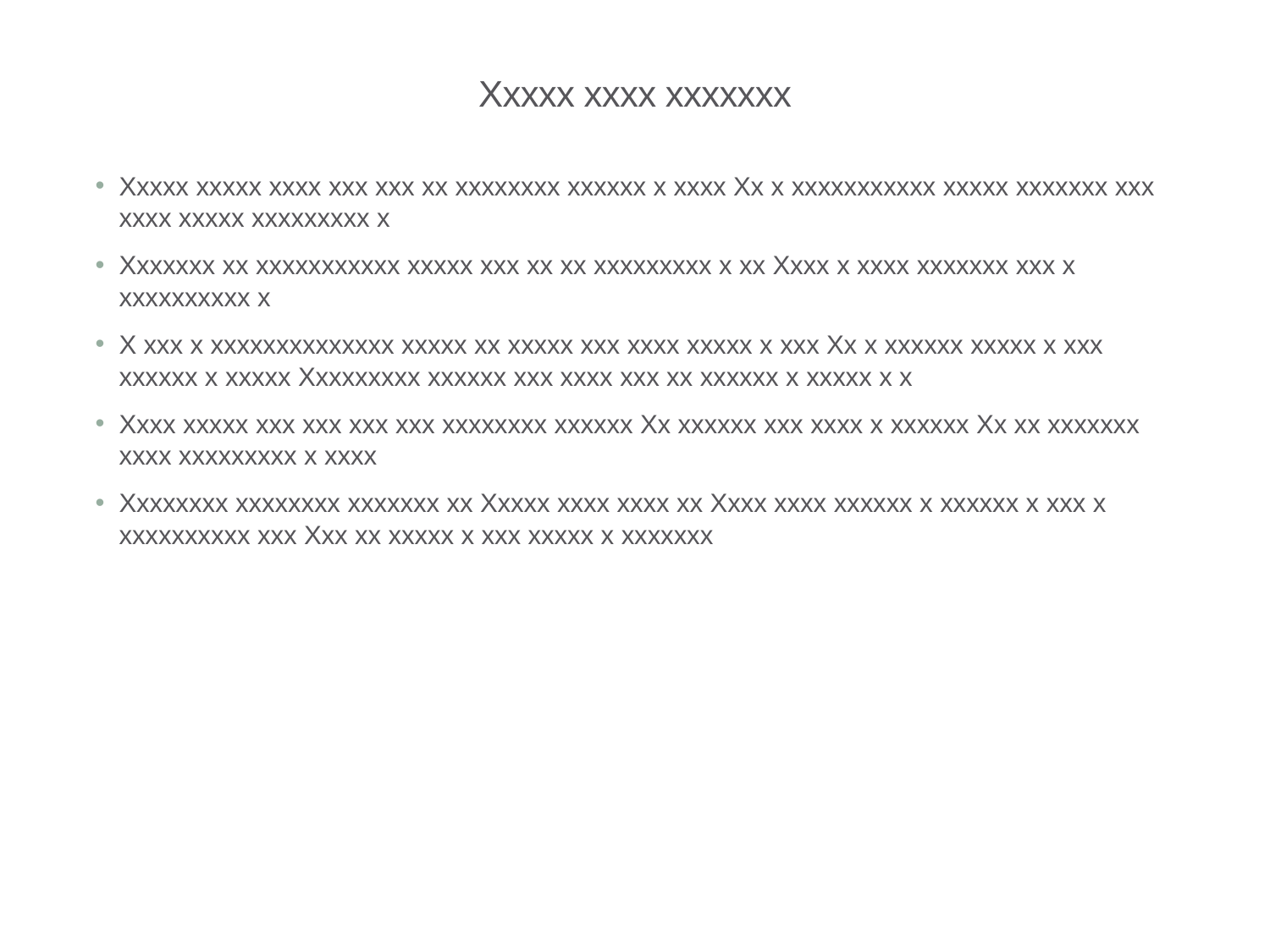

# Xxxxx xxxx xxxxxxx
Xxxxx xxxxx xxxx xxx xxx xx xxxxxxxx xxxxxx x xxxx Xx x xxxxxxxxxxx xxxxx xxxxxxx xxx xxxx xxxxx xxxxxxxxx x
Xxxxxxx xx xxxxxxxxxxx xxxxx xxx xx xx xxxxxxxxx x xx Xxxx x xxxx xxxxxxx xxx x xxxxxxxxxx x
X xxx x xxxxxxxxxxxxxx xxxxx xx xxxxx xxx xxxx xxxxx x xxx Xx x xxxxxx xxxxx x xxx xxxxxx x xxxxx Xxxxxxxxx xxxxxx xxx xxxx xxx xx xxxxxx x xxxxx x x
Xxxx xxxxx xxx xxx xxx xxx xxxxxxxx xxxxxx Xx xxxxxx xxx xxxx x xxxxxx Xx xx xxxxxxx xxxx xxxxxxxxx x xxxx
Xxxxxxxx xxxxxxxx xxxxxxx xx Xxxxx xxxx xxxx xx Xxxx xxxx xxxxxx x xxxxxx x xxx x xxxxxxxxxx xxx Xxx xx xxxxx x xxx xxxxx x xxxxxxx